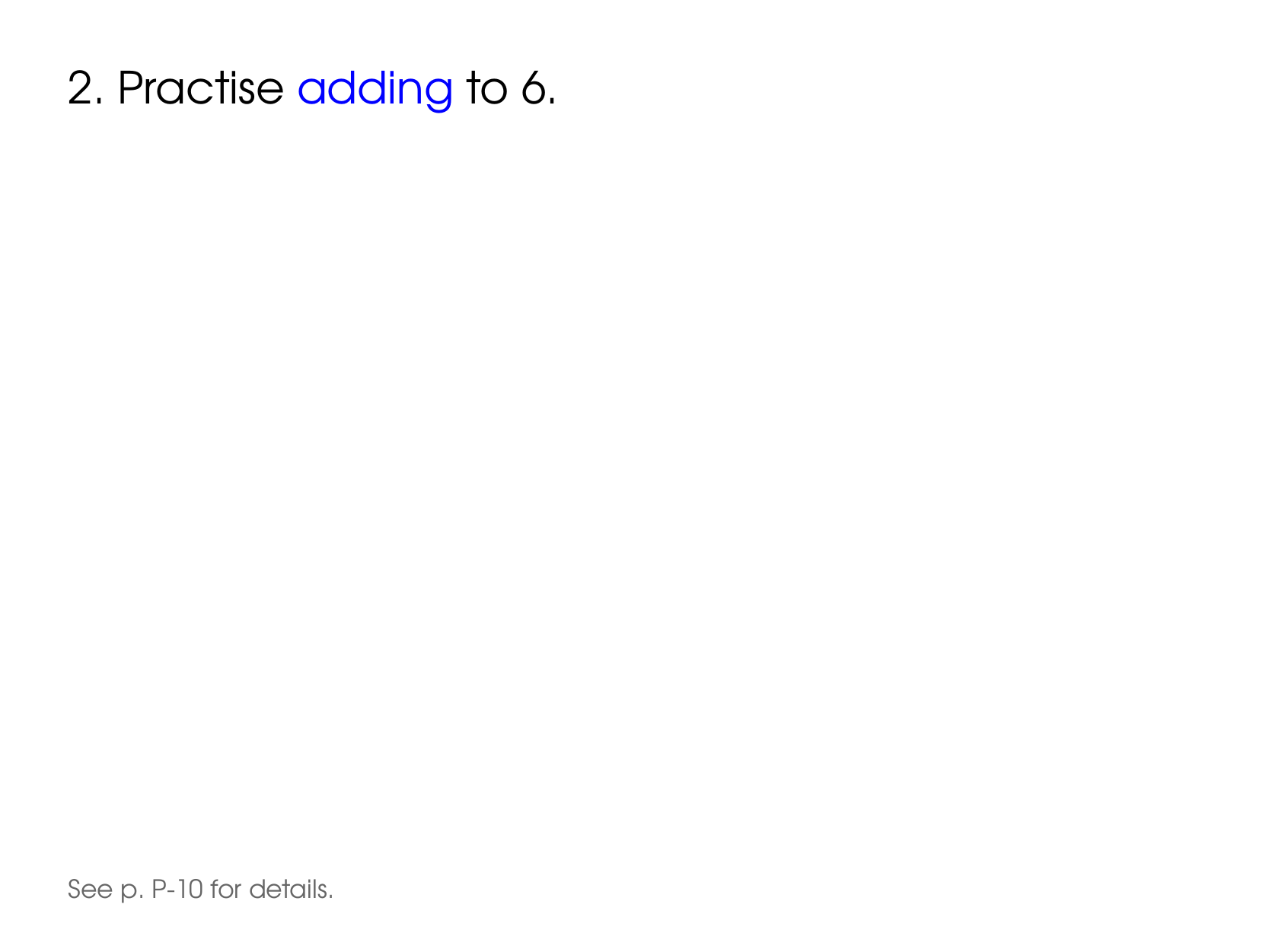

2. Practise adding to 6.
See p. P-10 for details.